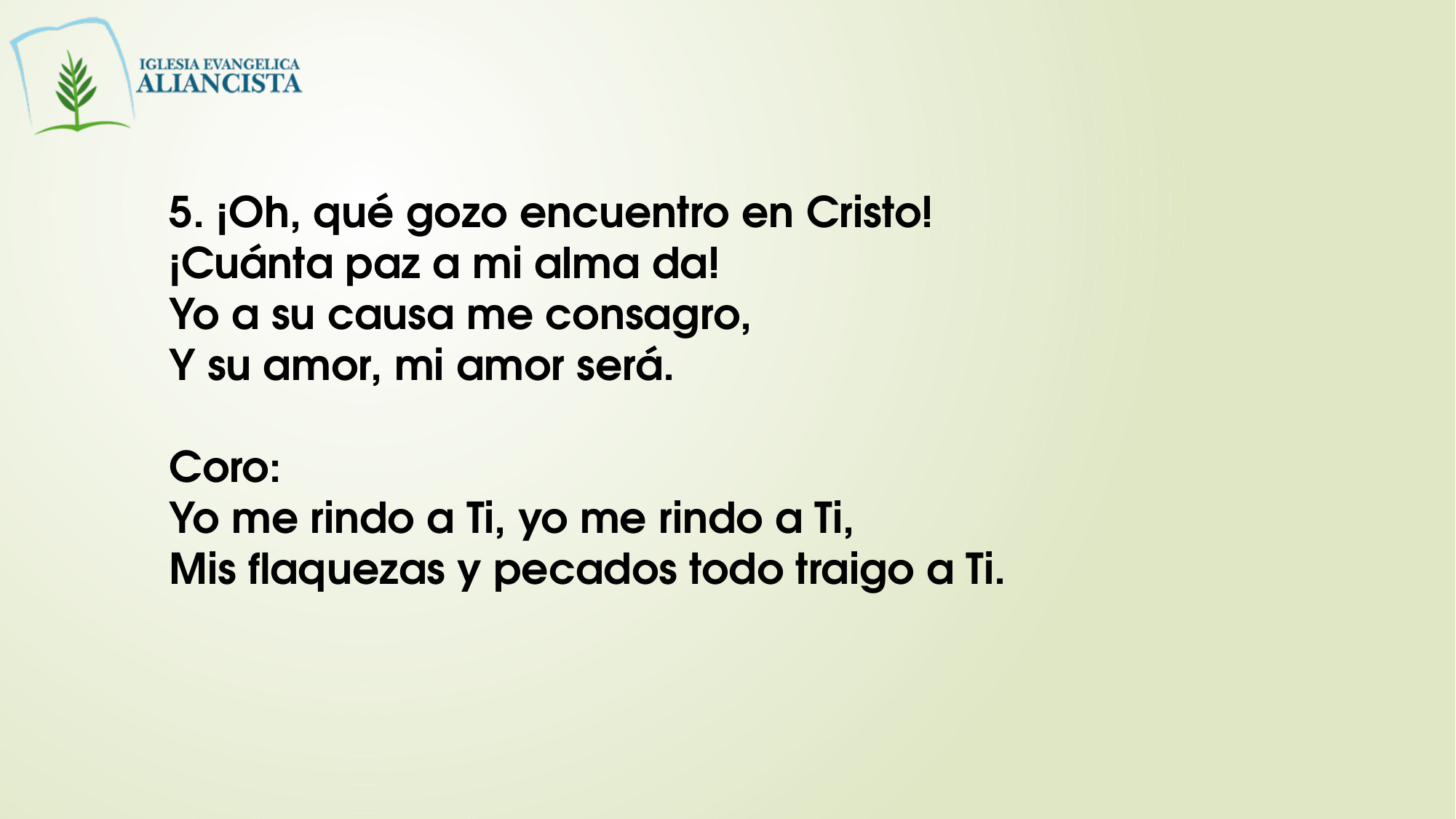

5. ¡Oh, qué gozo encuentro en Cristo!
¡Cuánta paz a mi alma da!
Yo a su causa me consagro,
Y su amor, mi amor será.

Coro:
Yo me rindo a Ti, yo me rindo a Ti,
Mis flaquezas y pecados todo traigo a Ti.